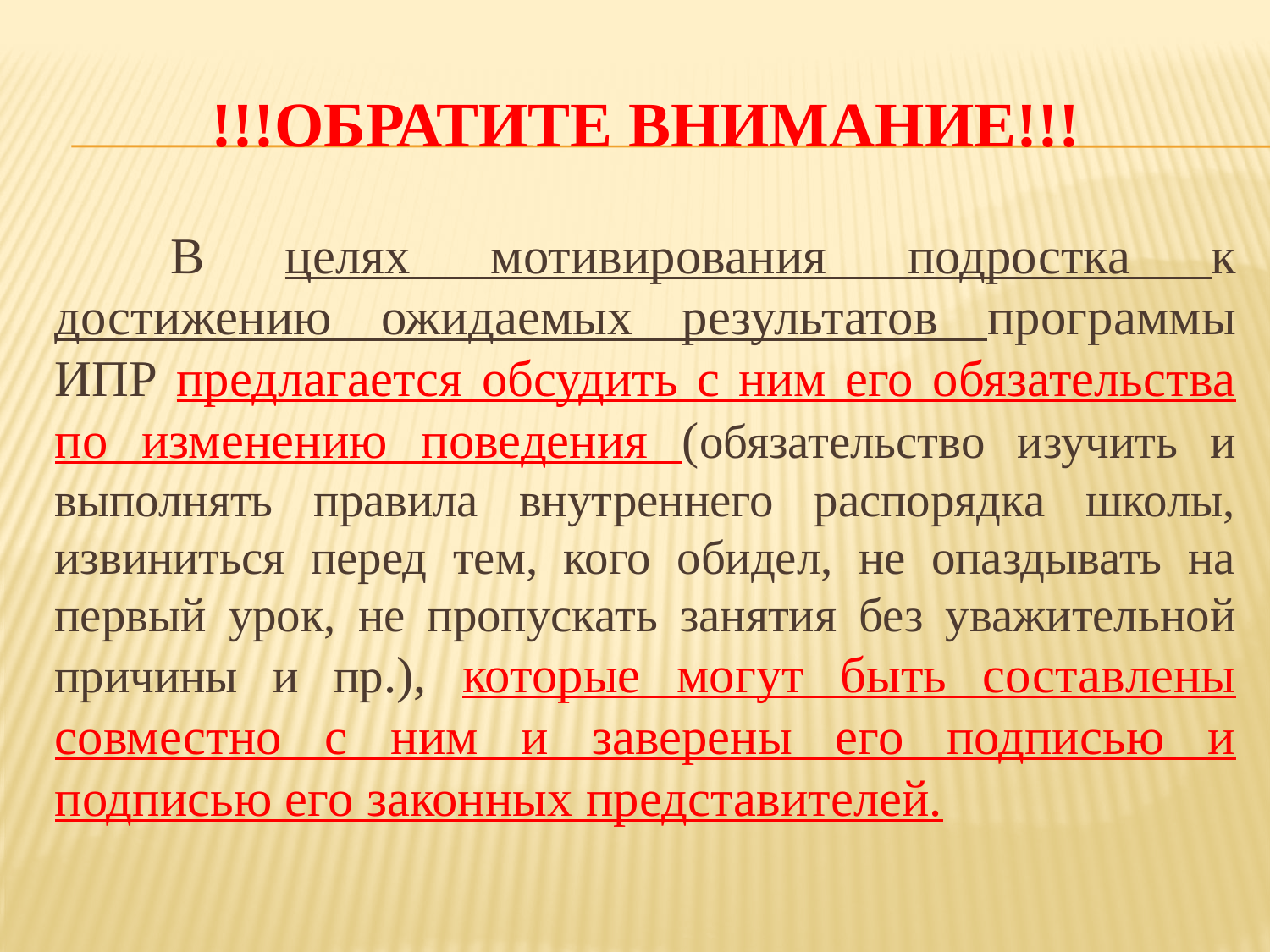

# !!!Обратите внимание!!!
	В целях мотивирования подростка к достижению ожидаемых результатов программы ИПР предлагается обсудить с ним его обязательства по изменению поведения (обязательство изучить и выполнять правила внутреннего распорядка школы, извиниться перед тем, кого обидел, не опаздывать на первый урок, не пропускать занятия без уважительной причины и пр.), которые могут быть составлены совместно с ним и заверены его подписью и подписью его законных представителей.